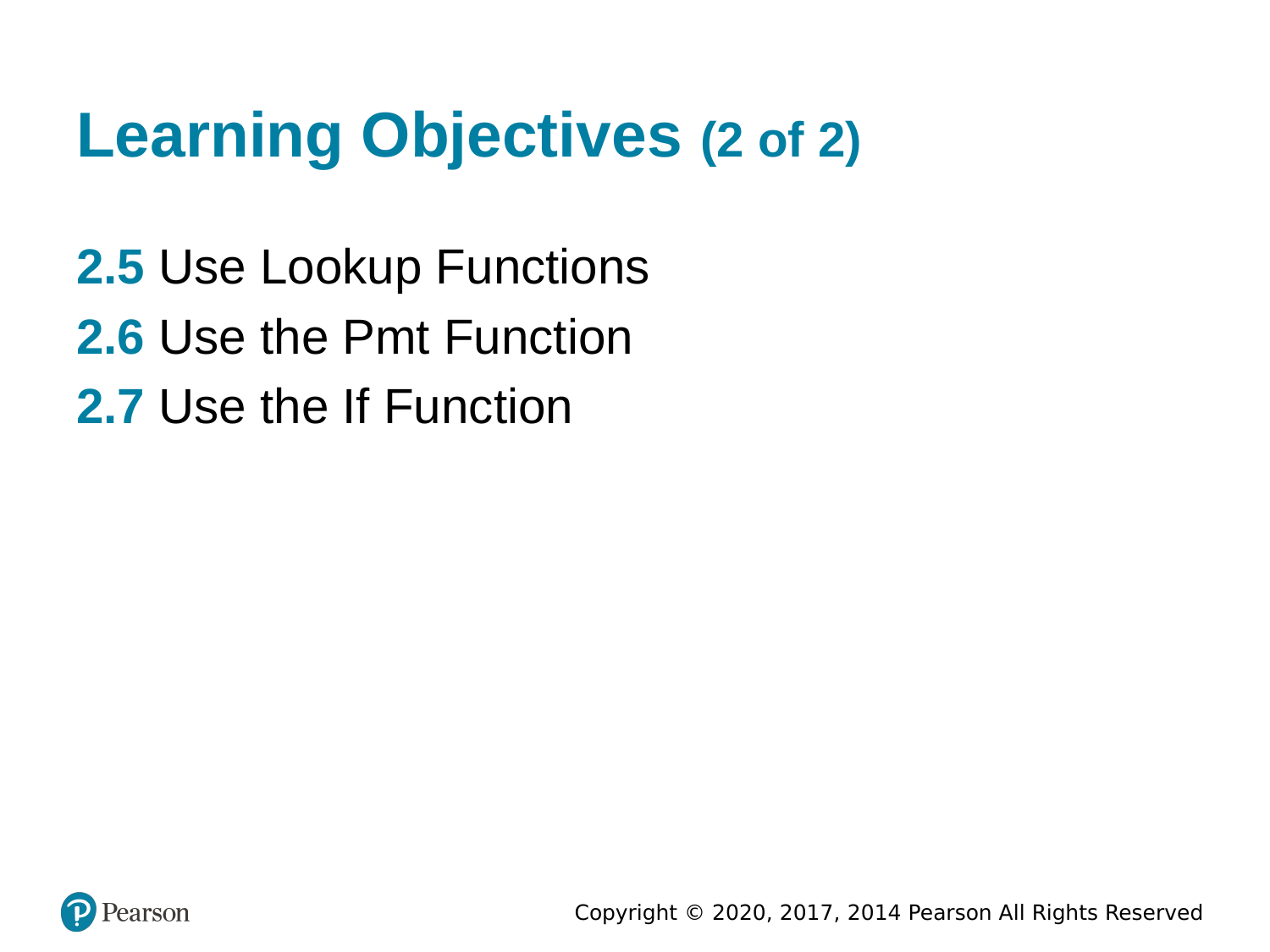

# Learning Objectives (2 of 2)
2.5 Use Lookup Functions
2.6 Use the Pmt Function
2.7 Use the If Function